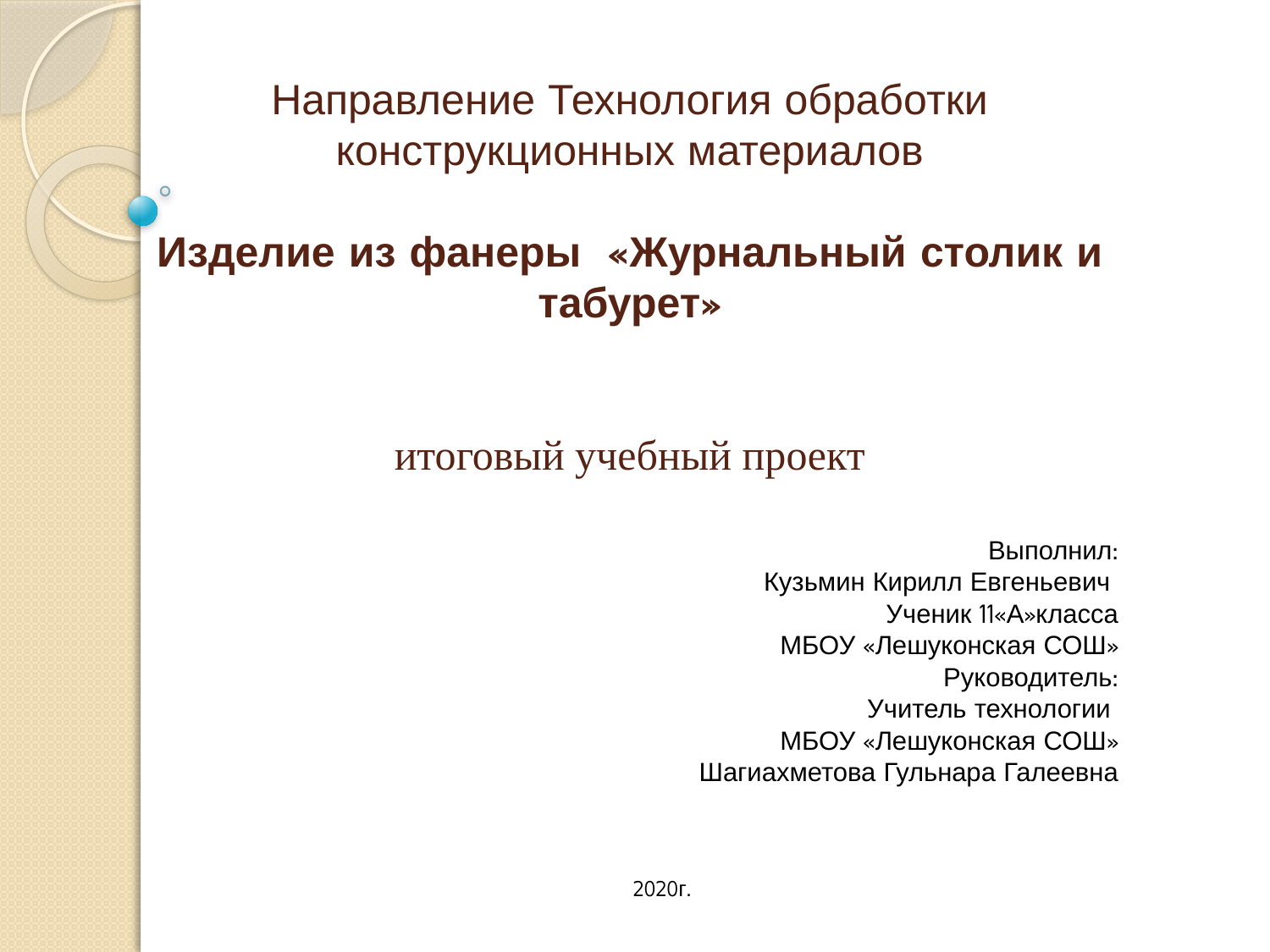

# Направление Технология обработки конструкционных материалов Изделие из фанеры  «Журнальный столик и табурет» итоговый учебный проект
Выполнил:
Кузьмин Кирилл Евгеньевич
Ученик 11«А»класса
МБОУ «Лешуконская СОШ»
Руководитель:
Учитель технологии
МБОУ «Лешуконская СОШ»
 Шагиахметова Гульнара Галеевна

2020г.